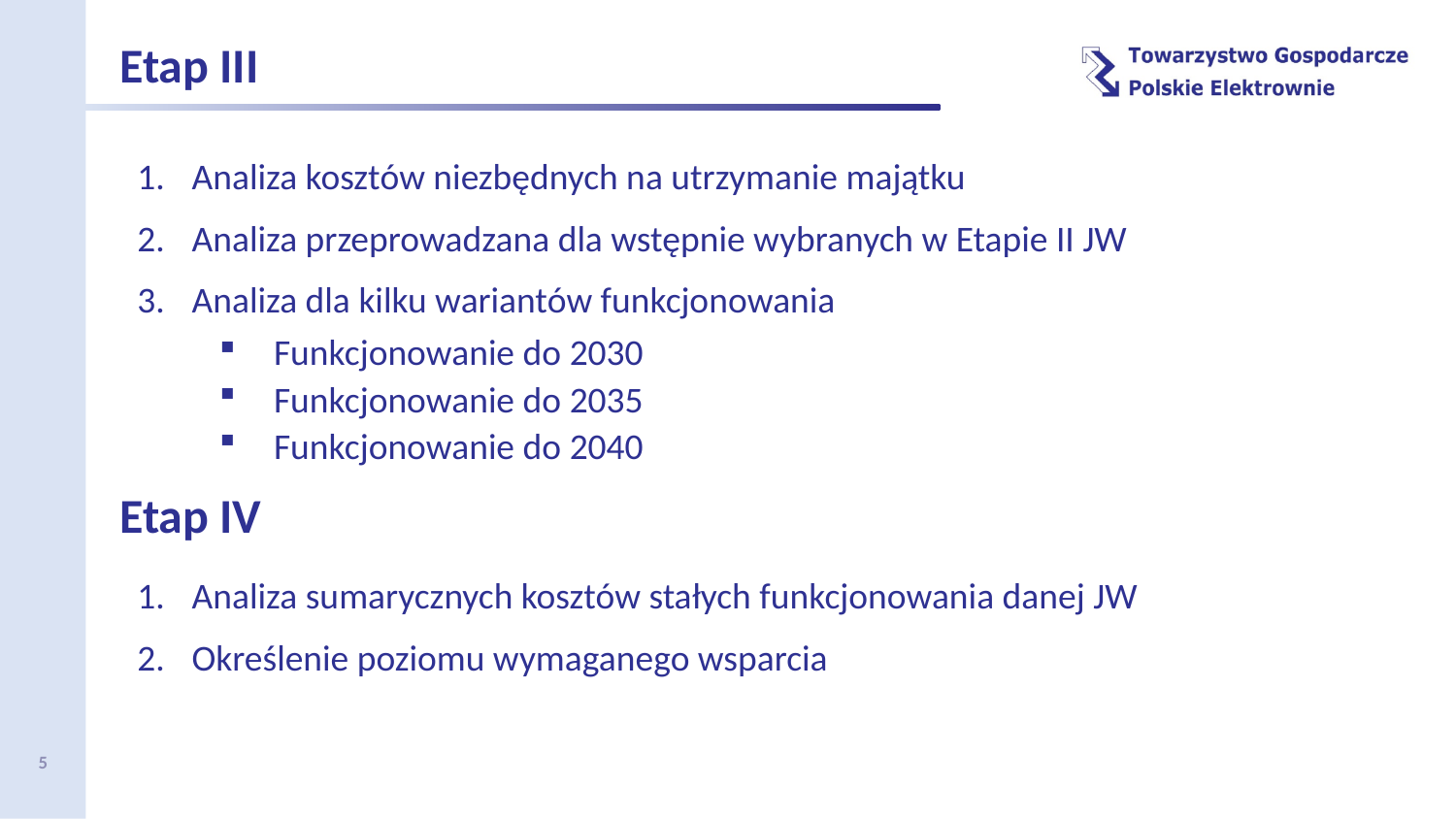

Etap III
Analiza kosztów niezbędnych na utrzymanie majątku
Analiza przeprowadzana dla wstępnie wybranych w Etapie II JW
Analiza dla kilku wariantów funkcjonowania
Funkcjonowanie do 2030
Funkcjonowanie do 2035
Funkcjonowanie do 2040
Etap IV
Analiza sumarycznych kosztów stałych funkcjonowania danej JW
Określenie poziomu wymaganego wsparcia
5